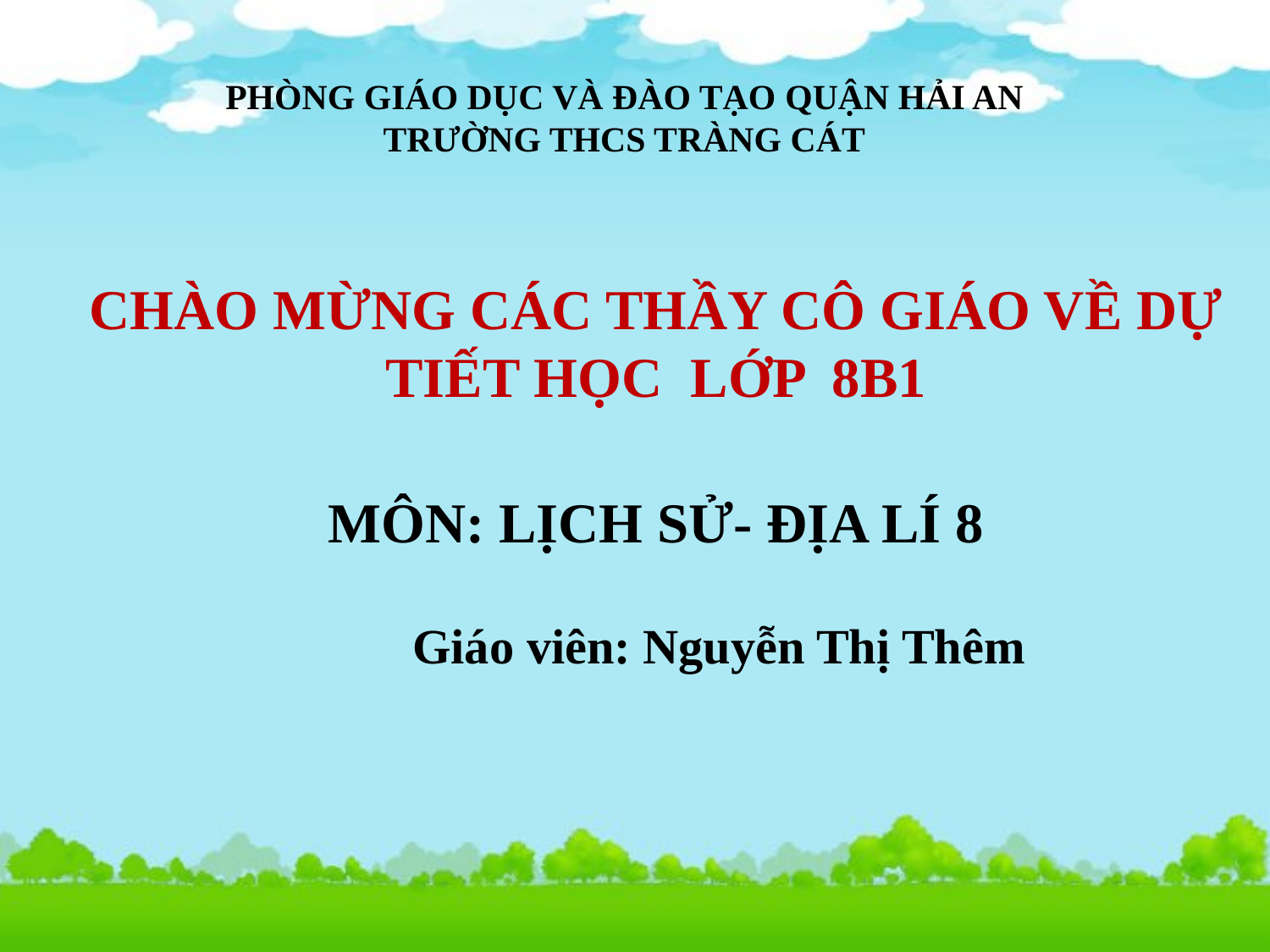

# PHÒNG GIÁO DỤC VÀ ĐÀO TẠO QUẬN HẢI AN TRƯỜNG THCS TRÀNG CÁT

CHÀO MỪNG CÁC THẦY CÔ GIÁO VỀ DỰ TIẾT HỌC  LỚP  8B1

MÔN: LỊCH SỬ- ĐỊA LÍ 8
Giáo viên: Nguyễn Thị Thêm